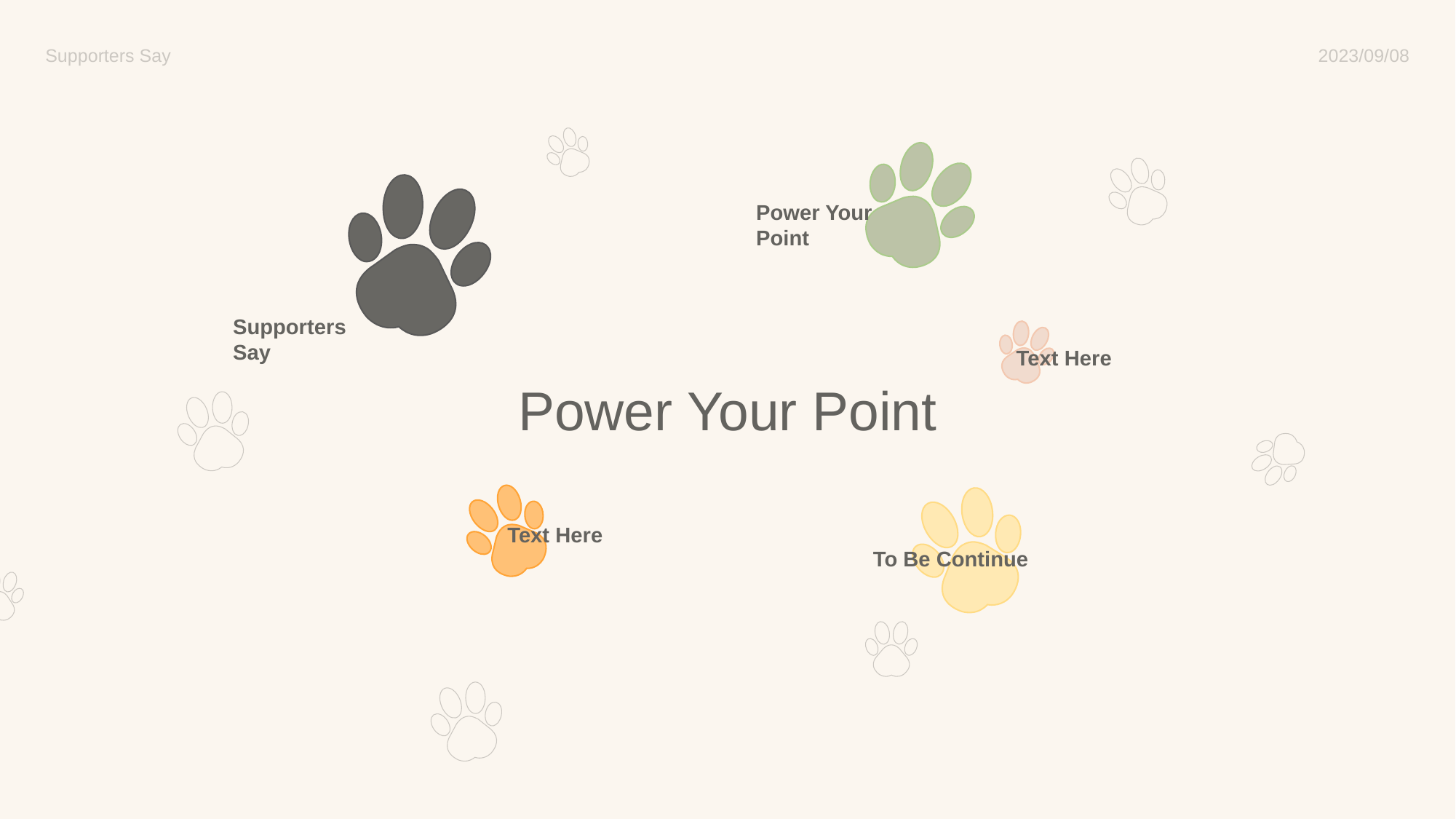

Supporters Say
2023/09/08

Power Your Point
Supporters Say

Text Here
Power Your Point

Text Here
To Be Continue